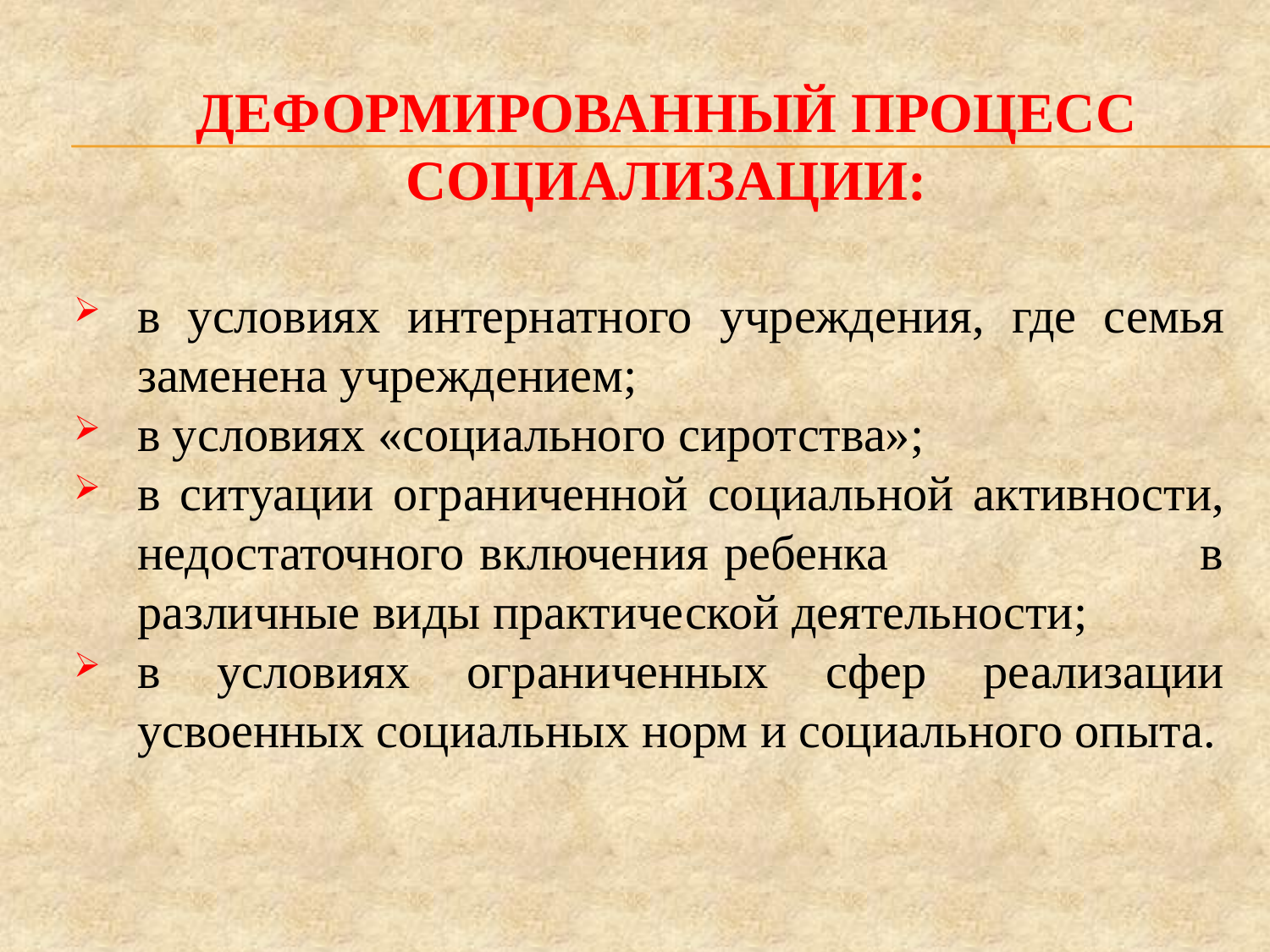

# деформированный процесс социализации:
в условиях интернатного учреждения, где семья заменена учреждением;
в условиях «социального сиротства»;
в ситуации ограниченной социальной активности, недостаточного включения ребенка                    в различные виды практической деятельности;
в условиях ограниченных сфер реализации усвоенных социальных норм и социального опыта.